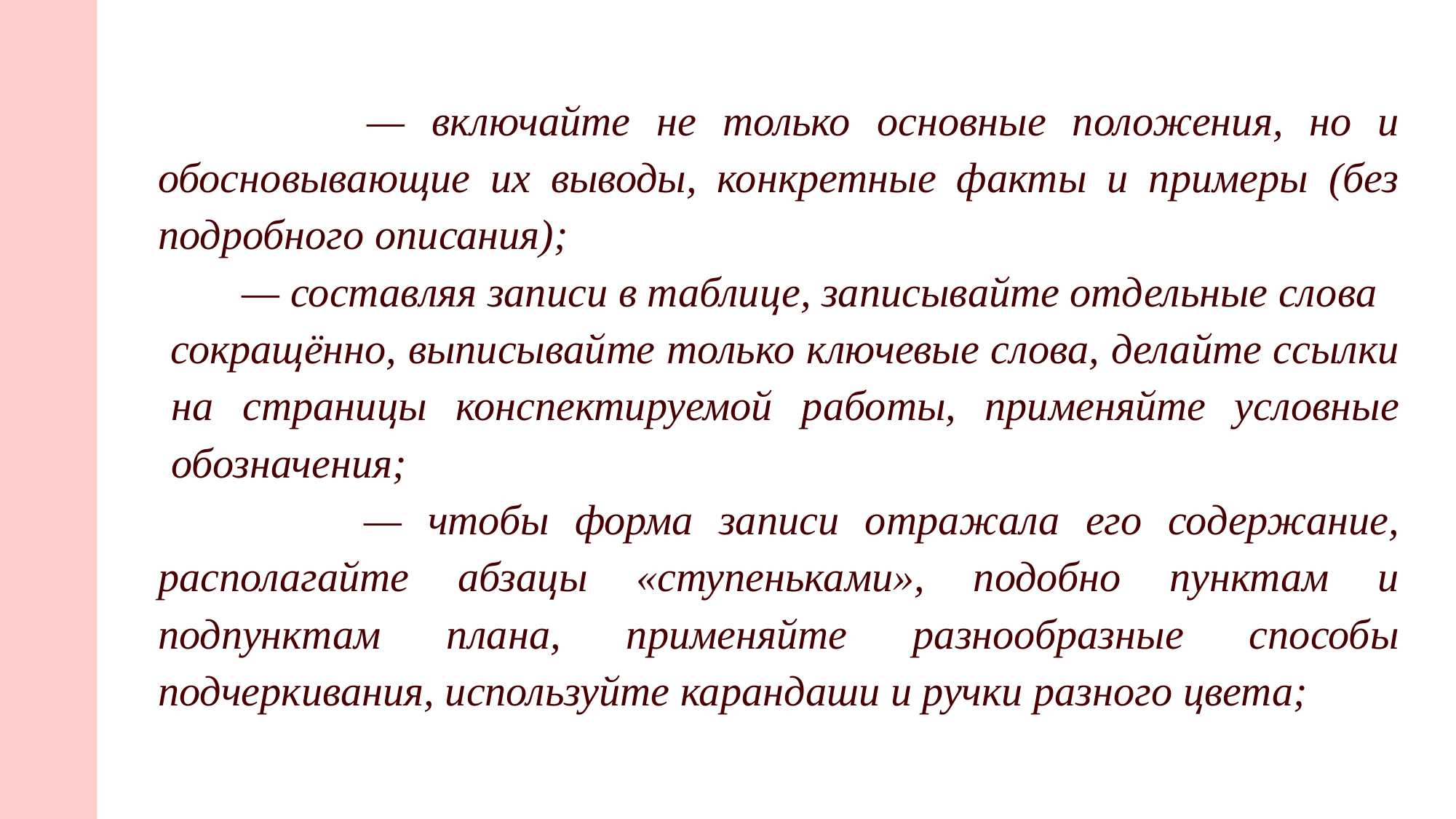

— включайте не только основные положения, но и обосновывающие их выводы, конкретные факты и примеры (без подробного описания);
        — составляя записи в таблице, записывайте отдельные слова
сокращённо, выписывайте только ключевые слова, делайте ссылки на страницы конспектируемой работы, применяйте условные обозначения;
        — чтобы форма записи отражала его содержание, располагайте абзацы «ступеньками», подобно пунктам и подпунктам плана, применяйте разнообразные способы подчеркивания, используйте карандаши и ручки разного цвета;